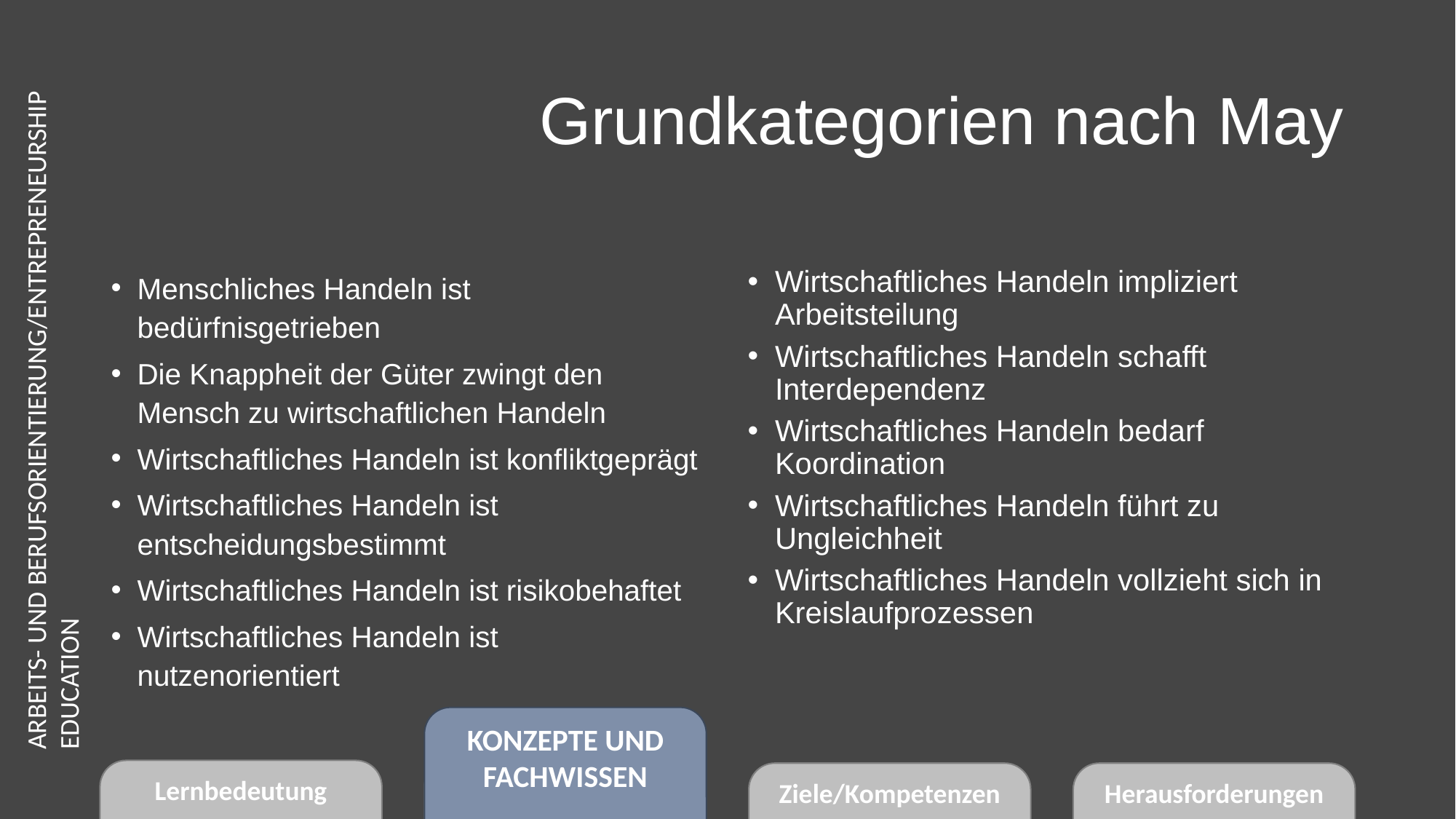

# Grundkategorien nach May
Menschliches Handeln ist bedürfnisgetrieben
Die Knappheit der Güter zwingt den Mensch zu wirtschaftlichen Handeln
Wirtschaftliches Handeln ist konfliktgeprägt
Wirtschaftliches Handeln ist entscheidungsbestimmt
Wirtschaftliches Handeln ist risikobehaftet
Wirtschaftliches Handeln ist nutzenorientiert
Wirtschaftliches Handeln impliziert Arbeitsteilung
Wirtschaftliches Handeln schafft Interdependenz
Wirtschaftliches Handeln bedarf Koordination
Wirtschaftliches Handeln führt zu Ungleichheit
Wirtschaftliches Handeln vollzieht sich in Kreislaufprozessen